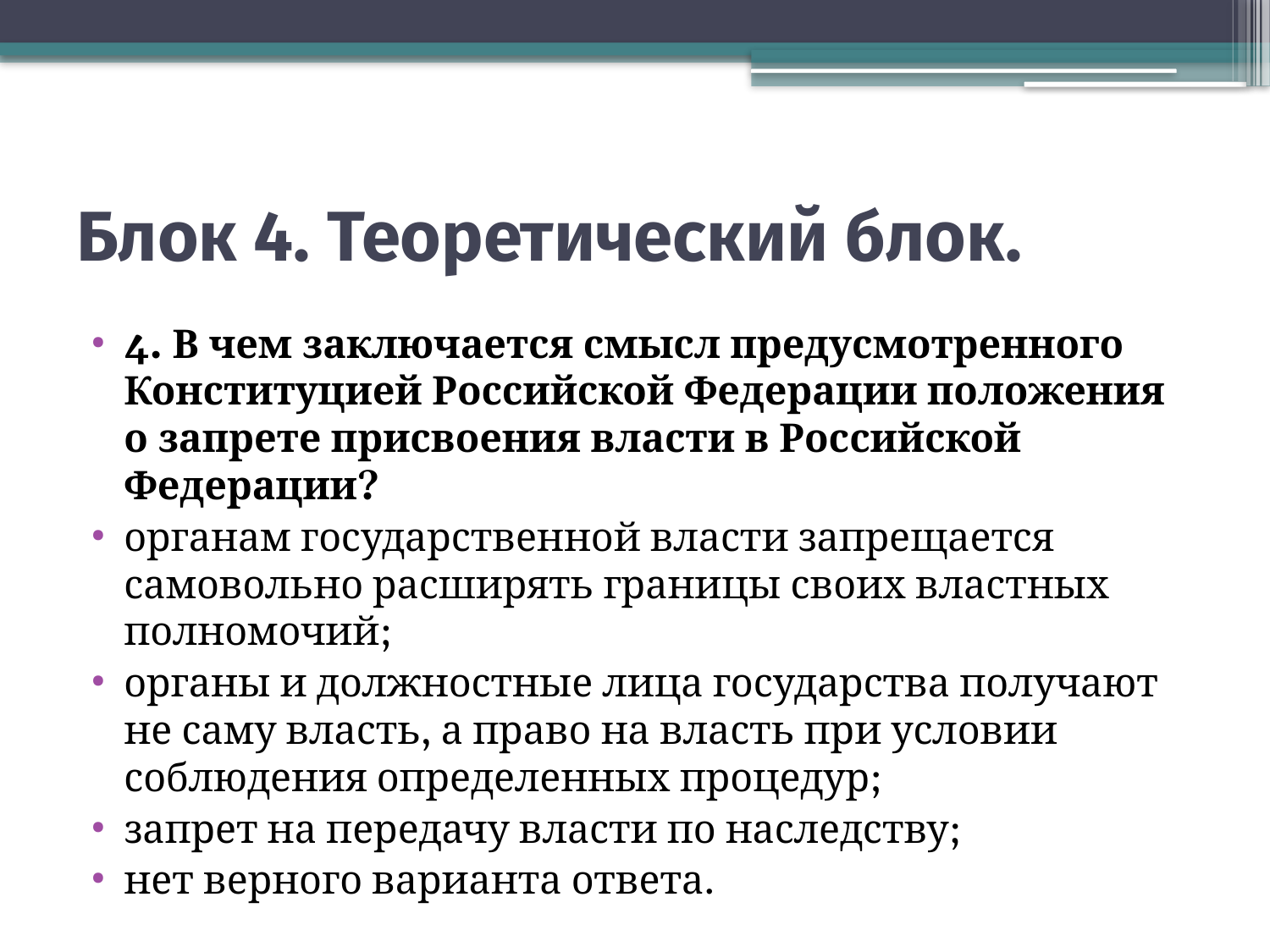

# Блок 4. Теоретический блок.
4. В чем заключается смысл предусмотренного Конституцией Российской Федерации положения о запрете присвоения власти в Российской Федерации?
органам государственной власти запрещается самовольно расширять границы своих властных полномочий;
органы и должностные лица государства получают не саму власть, а право на власть при условии соблюдения определенных процедур;
запрет на передачу власти по наследству;
нет верного варианта ответа.